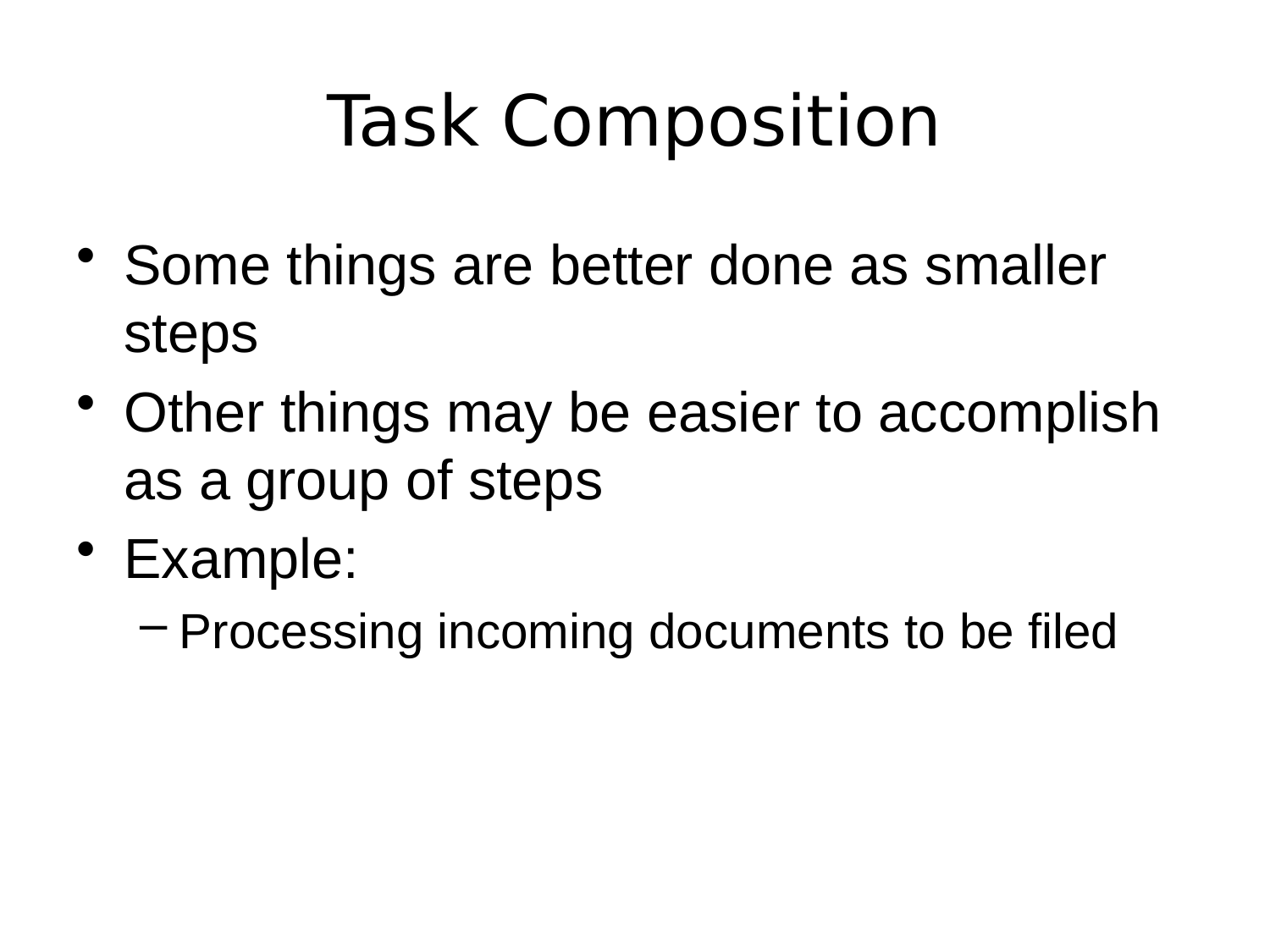

# Task Composition
Some things are better done as smaller steps
Other things may be easier to accomplish as a group of steps
Example:
Processing incoming documents to be filed